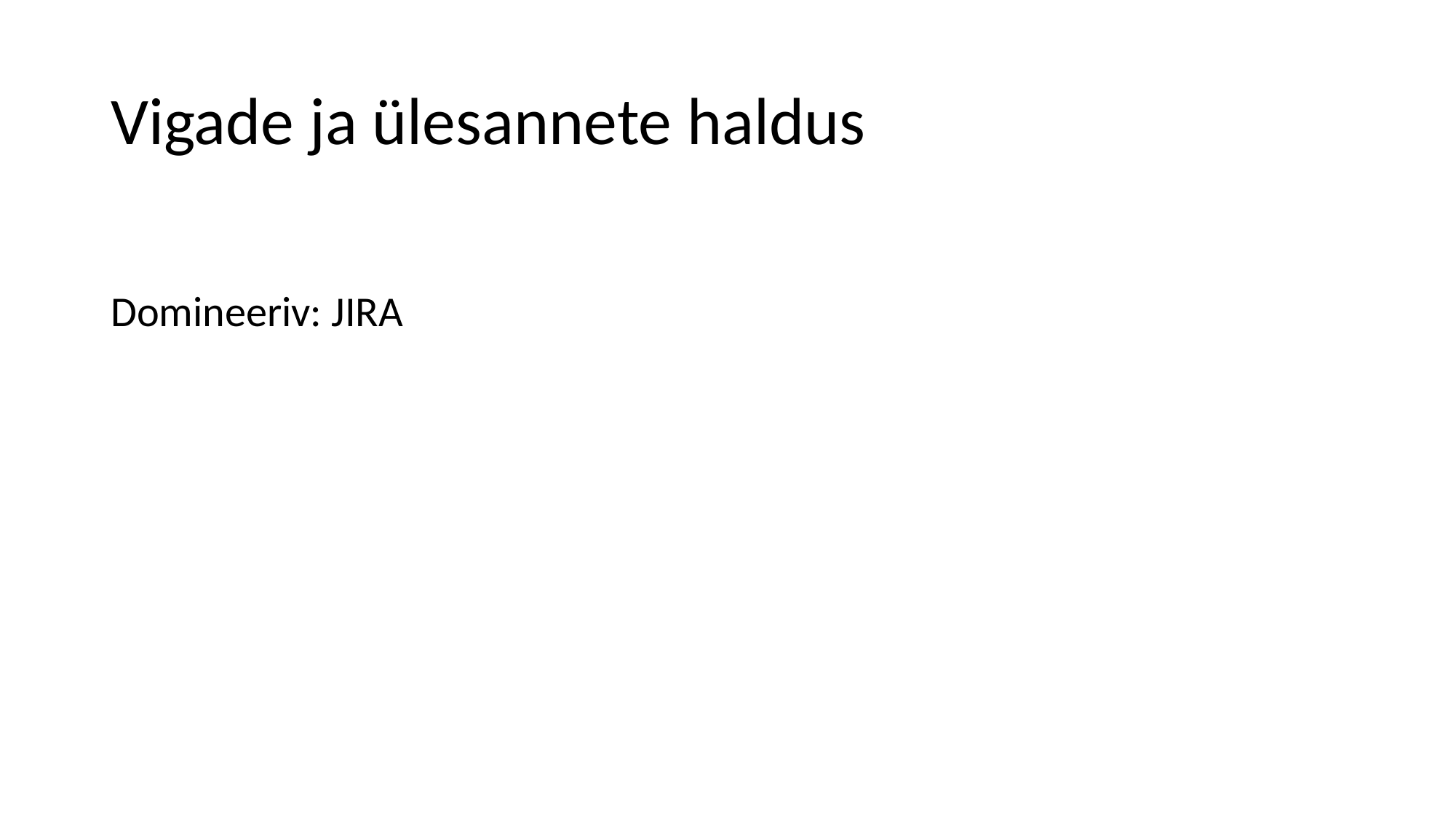

# Vigade ja ülesannete haldus

Domineeriv: JIRA